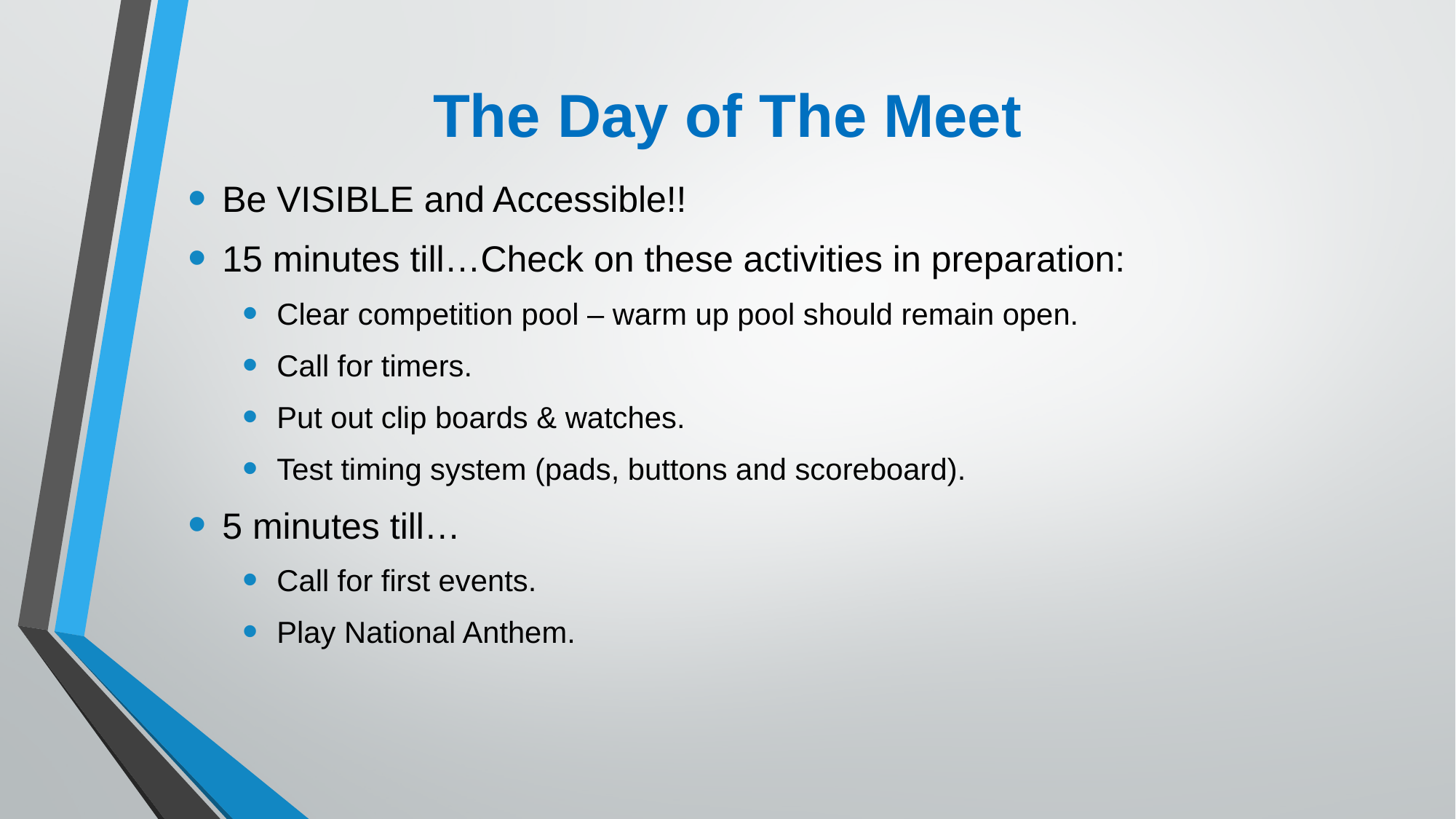

# The Day of The Meet
Be VISIBLE and Accessible!!
15 minutes till…Check on these activities in preparation:
Clear competition pool – warm up pool should remain open.
Call for timers.
Put out clip boards & watches.
Test timing system (pads, buttons and scoreboard).
5 minutes till…
Call for first events.
Play National Anthem.